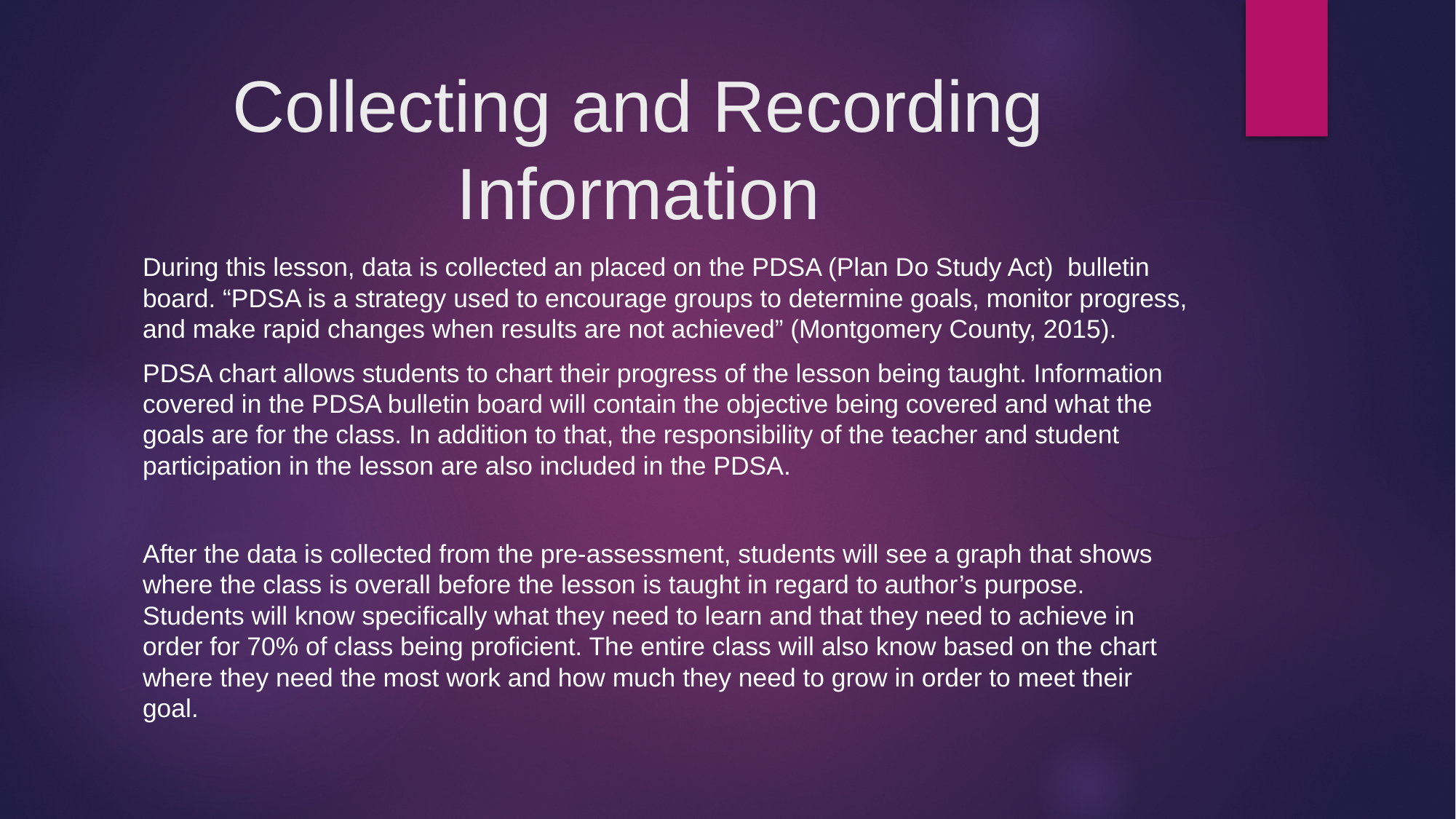

# Collecting and Recording Information
During this lesson, data is collected an placed on the PDSA (Plan Do Study Act)  bulletin board. “PDSA is a strategy used to encourage groups to determine goals, monitor progress, and make rapid changes when results are not achieved” (Montgomery County, 2015).
PDSA chart allows students to chart their progress of the lesson being taught. Information covered in the PDSA bulletin board will contain the objective being covered and what the goals are for the class. In addition to that, the responsibility of the teacher and student participation in the lesson are also included in the PDSA.

After the data is collected from the pre-assessment, students will see a graph that shows where the class is overall before the lesson is taught in regard to author’s purpose. Students will know specifically what they need to learn and that they need to achieve in order for 70% of class being proficient. The entire class will also know based on the chart where they need the most work and how much they need to grow in order to meet their goal.